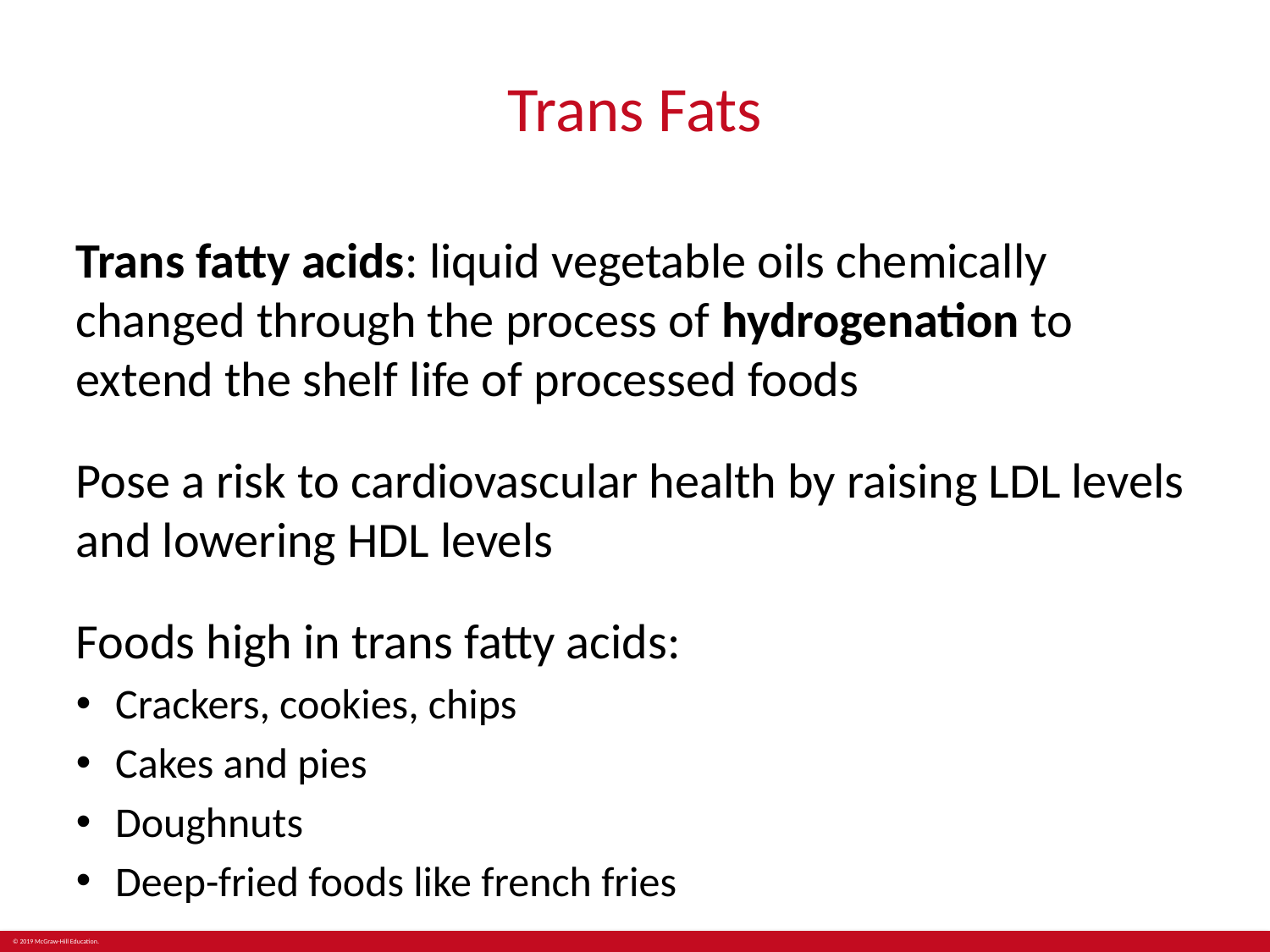

# Trans Fats
Trans fatty acids: liquid vegetable oils chemically changed through the process of hydrogenation to extend the shelf life of processed foods
Pose a risk to cardiovascular health by raising LDL levels and lowering HDL levels
Foods high in trans fatty acids:
Crackers, cookies, chips
Cakes and pies
Doughnuts
Deep-fried foods like french fries